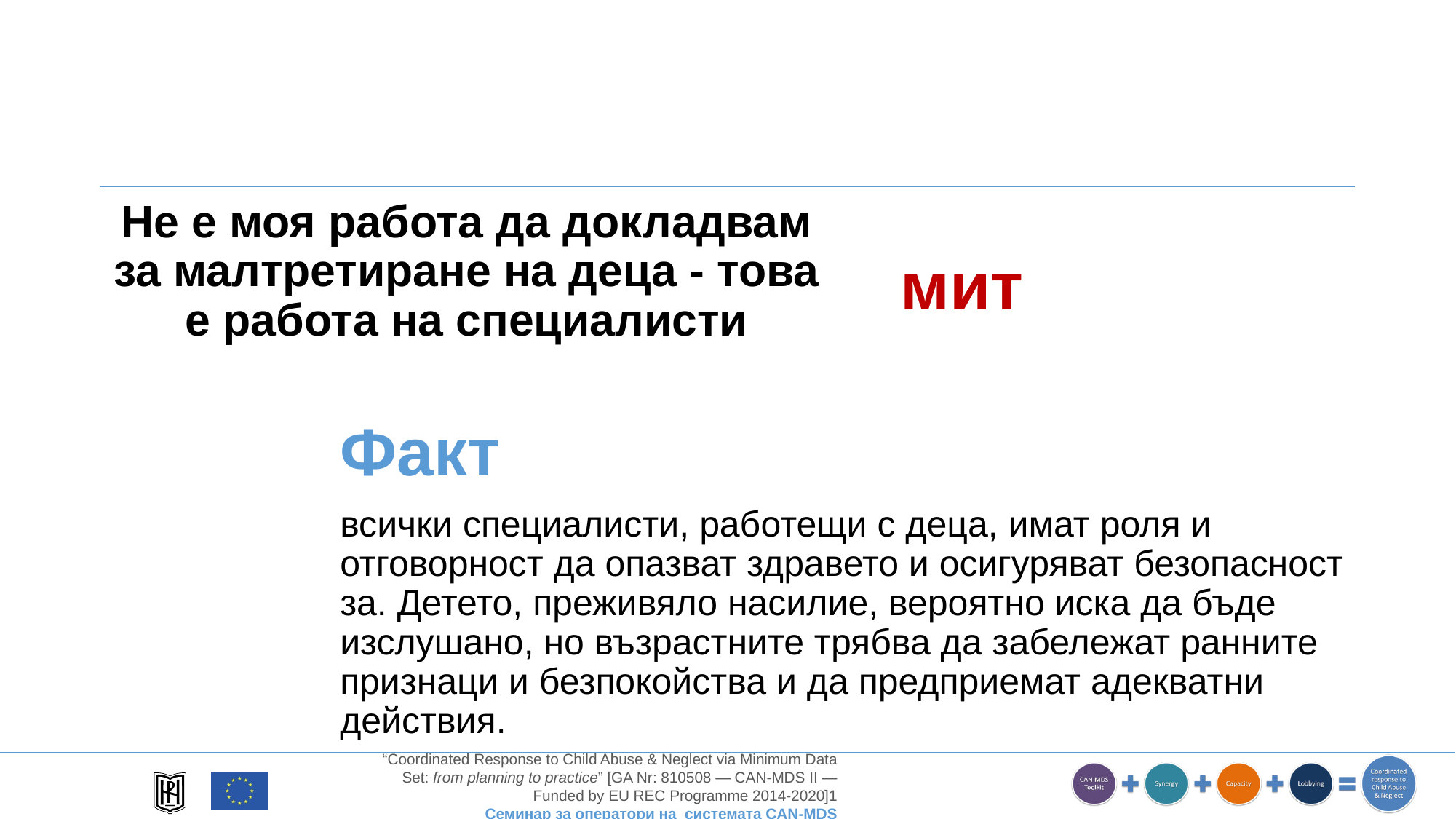

Не е моя работа да докладвам за малтретиране на деца - това е работа на специалисти
мит
Факт
всички специалисти, работещи с деца, имат роля и отговорност да опазват здравето и осигуряват безопасност за. Детето, преживяло насилие, вероятно иска да бъде изслушано, но възрастните трябва да забележат ранните признаци и безпокойства и да предприемат адекватни действия.